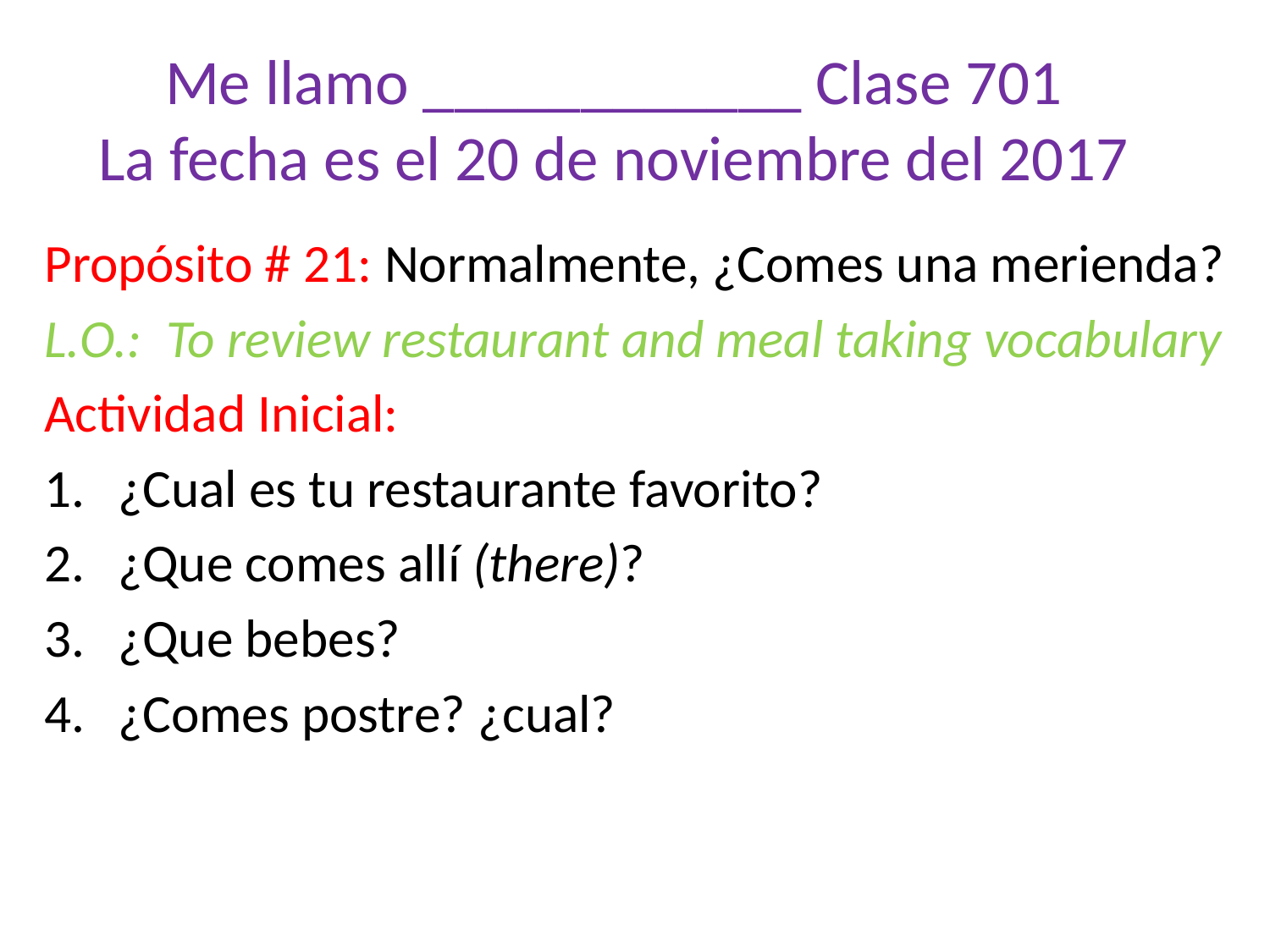

# Me llamo ____________ Clase 701 La fecha es el 20 de noviembre del 2017
Propósito # 21: Normalmente, ¿Comes una merienda?
L.O.:  To review restaurant and meal taking vocabulary
Actividad Inicial:
¿Cual es tu restaurante favorito?
¿Que comes allí (there)?
¿Que bebes?
¿Comes postre? ¿cual?